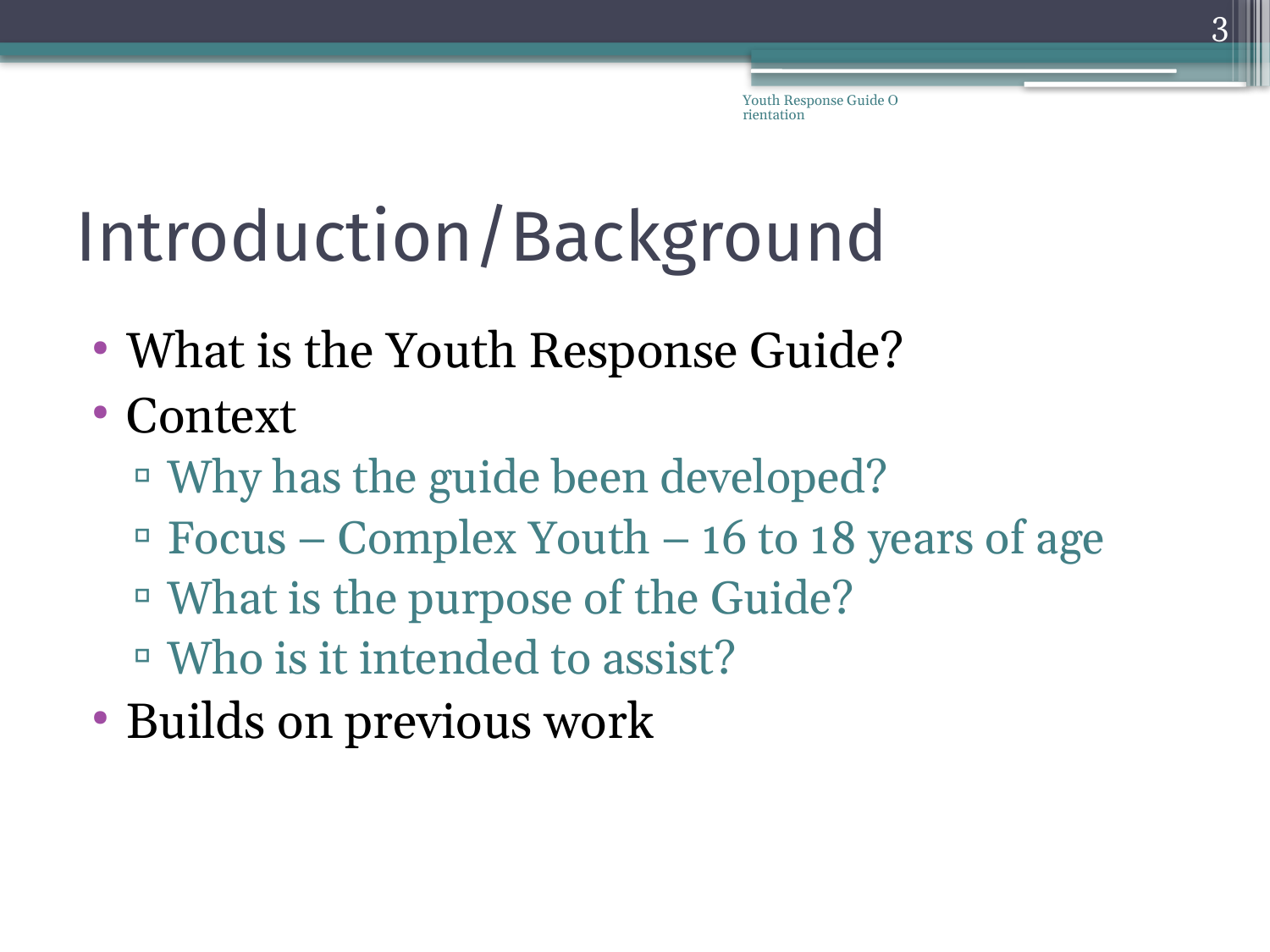

3
Youth Response Guide Orientation
# Introduction/Background
What is the Youth Response Guide?
Context
Why has the guide been developed?
Focus – Complex Youth – 16 to 18 years of age
What is the purpose of the Guide?
Who is it intended to assist?
Builds on previous work